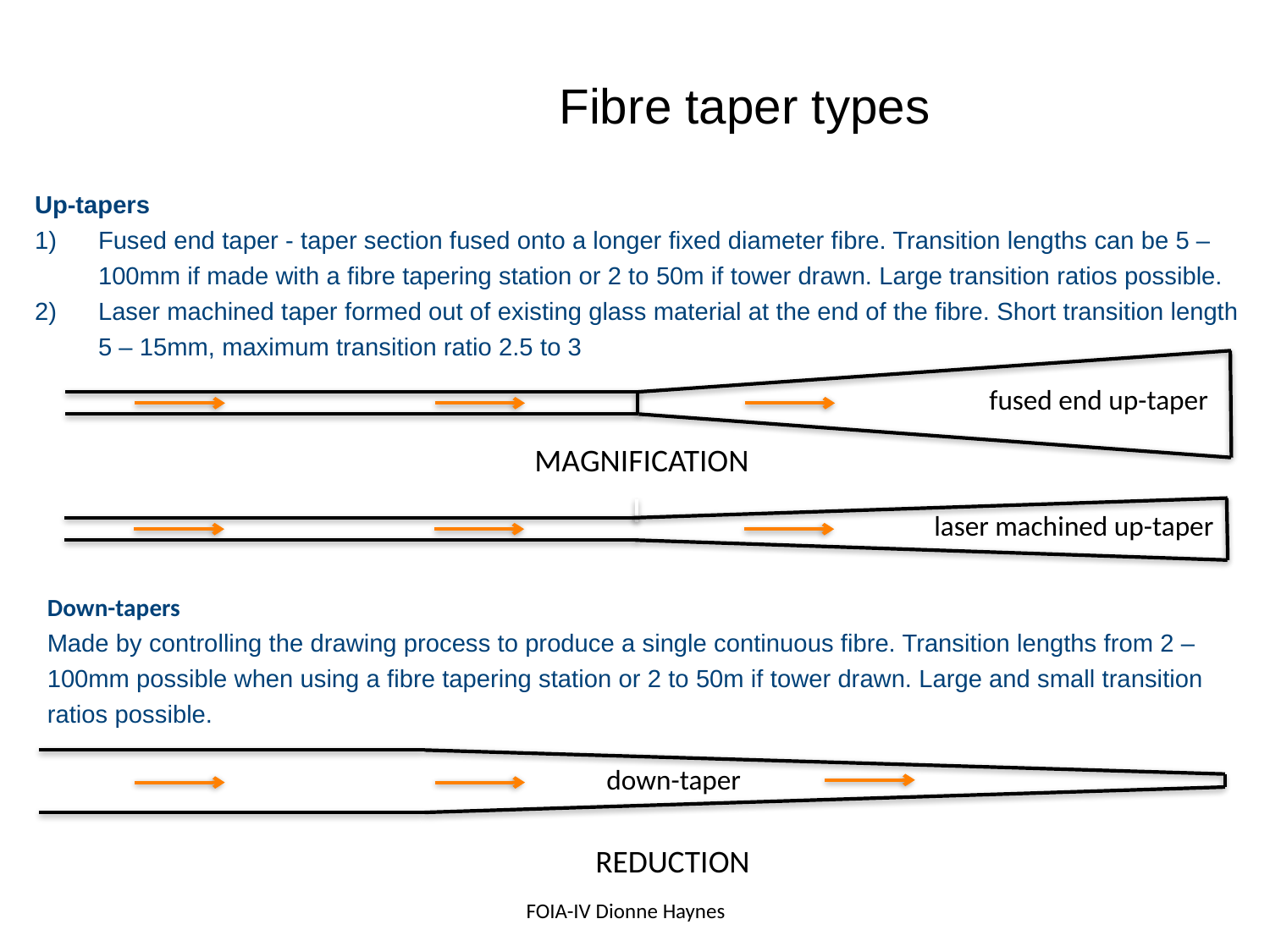

# Fibre taper types
Up-tapers
Fused end taper - taper section fused onto a longer fixed diameter fibre. Transition lengths can be 5 –100mm if made with a fibre tapering station or 2 to 50m if tower drawn. Large transition ratios possible.
Laser machined taper formed out of existing glass material at the end of the fibre. Short transition length 5 – 15mm, maximum transition ratio 2.5 to 3
fused end up-taper
MAGNIFICATION
laser machined up-taper
Down-tapers
Made by controlling the drawing process to produce a single continuous fibre. Transition lengths from 2 – 100mm possible when using a fibre tapering station or 2 to 50m if tower drawn. Large and small transition ratios possible.
down-taper
REDUCTION
FOIA-IV Dionne Haynes
FOAI 2014 – Dionne Haynes